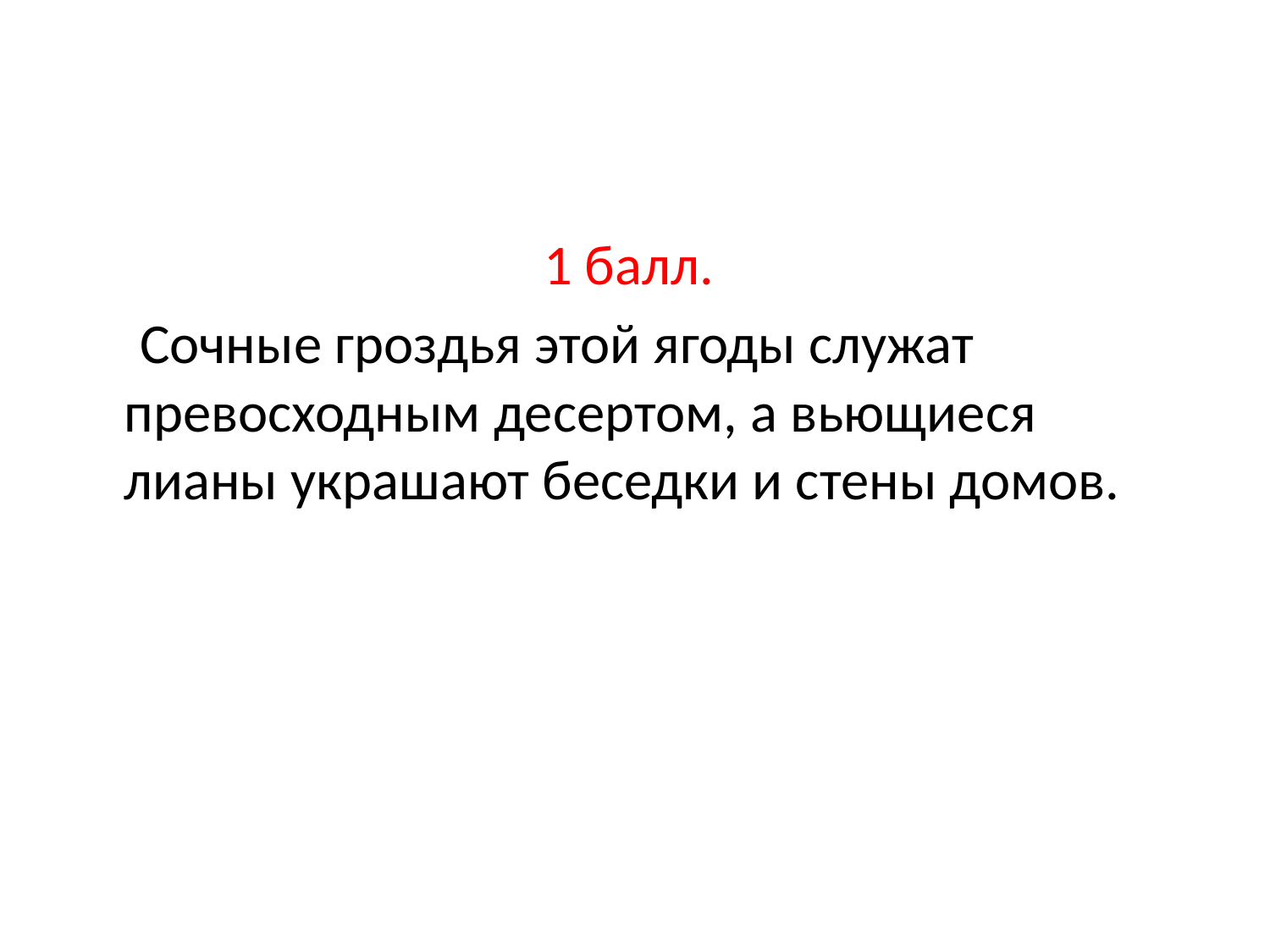

1 балл.
     Сочные гроздья этой ягоды служат превосходным десертом, а вьющиеся лианы украшают беседки и стены домов.